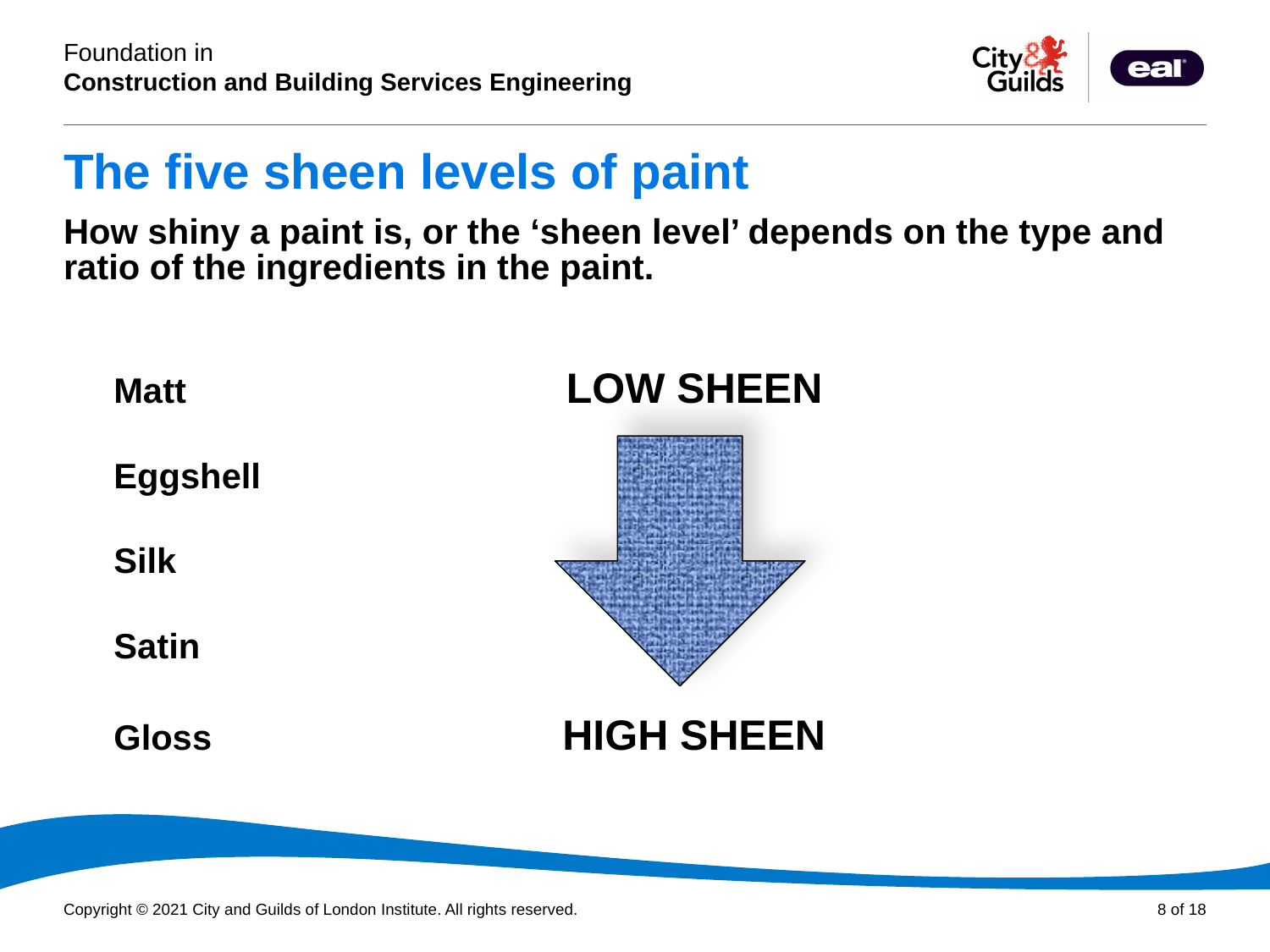

# The five sheen levels of paint
How shiny a paint is, or the ‘sheen level’ depends on the type and ratio of the ingredients in the paint.
Matt                                       LOW SHEEN
Eggshell
Silk
Satin
Gloss                                    HIGH SHEEN